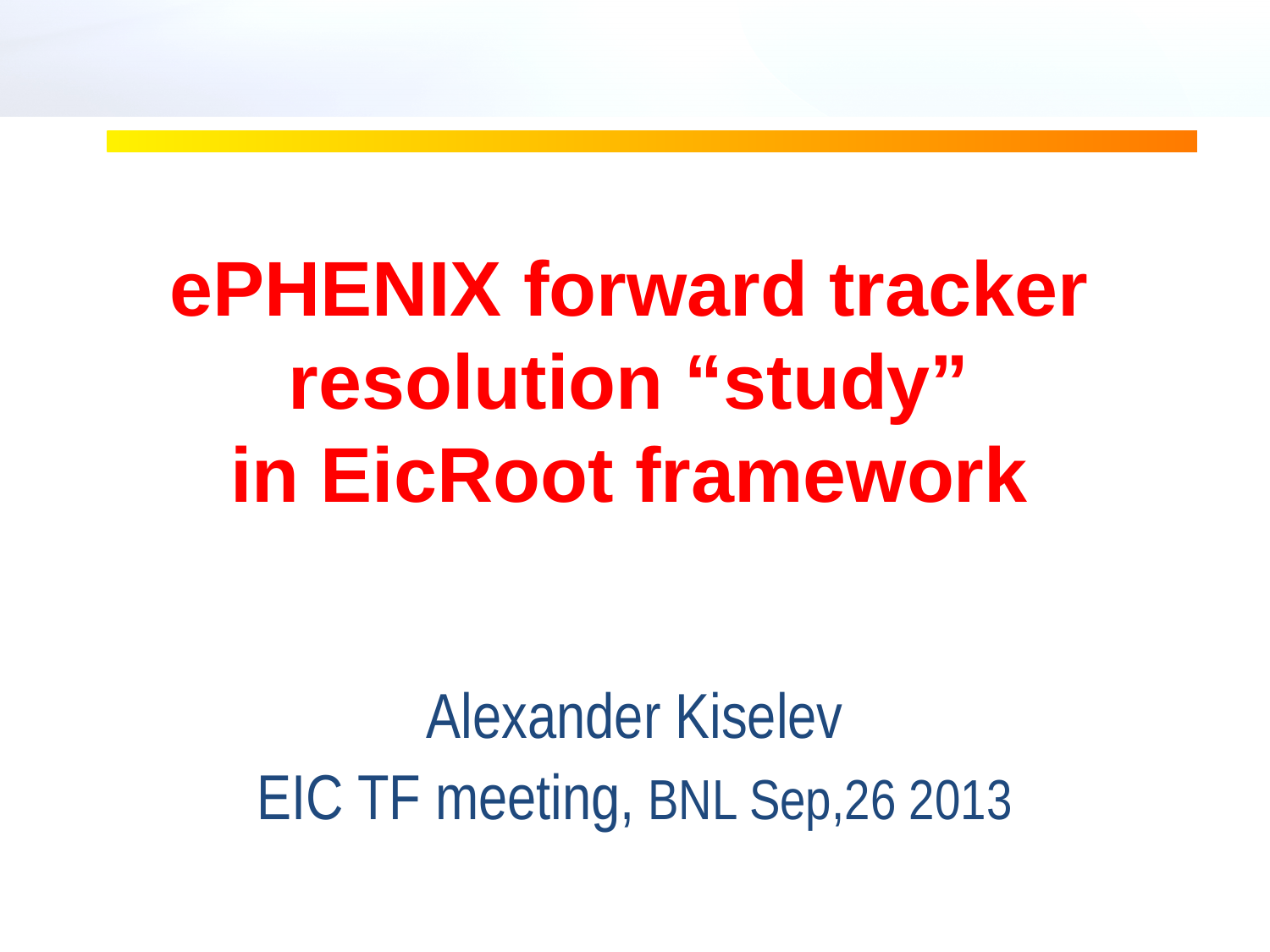

ePHENIX forward tracker
resolution “study”
in EicRoot framework
Alexander Kiselev
EIC TF meeting, BNL Sep,26 2013